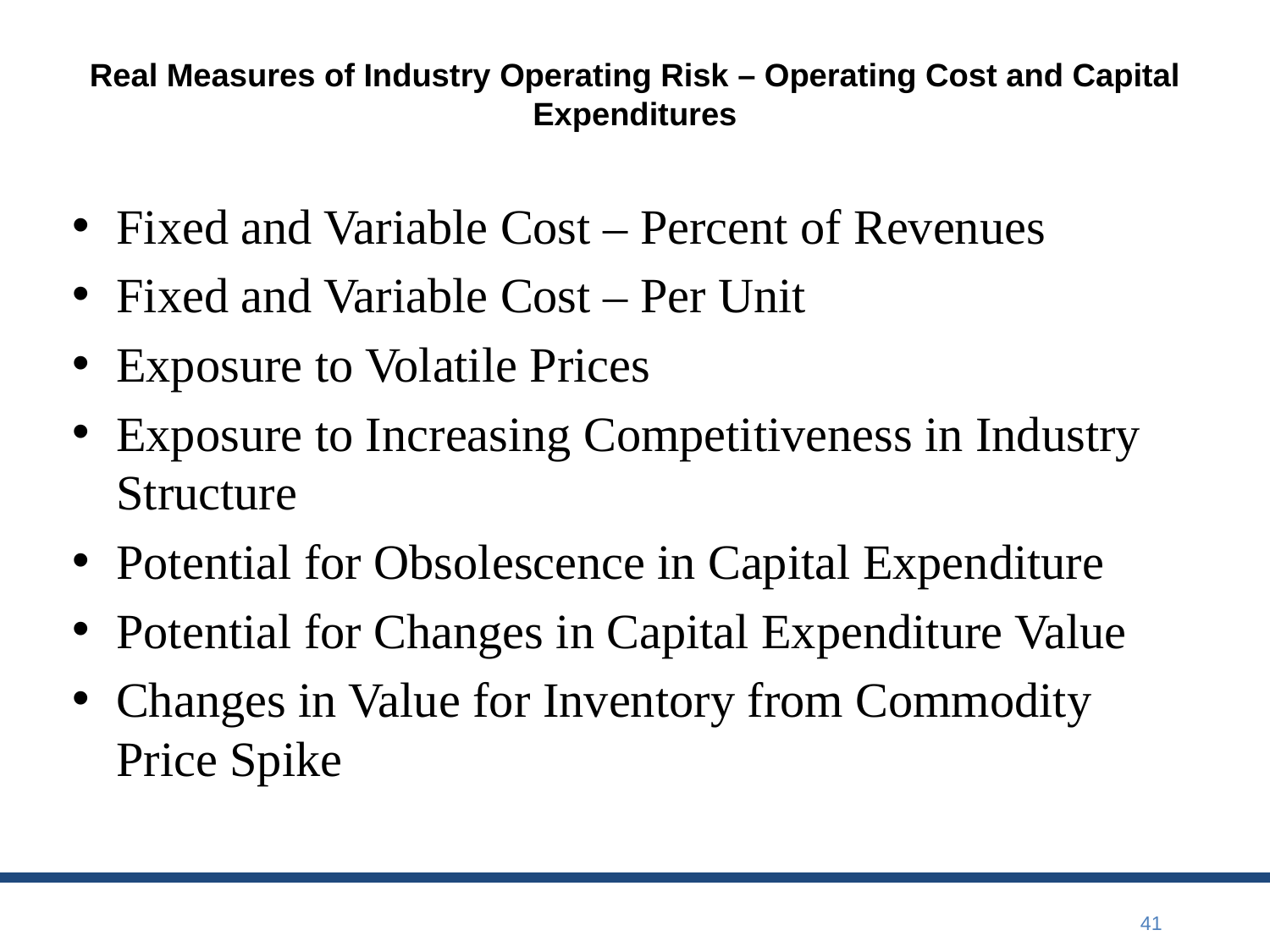

# Real Measures of Industry Operating Risk – Operating Cost and Capital Expenditures
Fixed and Variable Cost – Percent of Revenues
Fixed and Variable Cost – Per Unit
Exposure to Volatile Prices
Exposure to Increasing Competitiveness in Industry Structure
Potential for Obsolescence in Capital Expenditure
Potential for Changes in Capital Expenditure Value
Changes in Value for Inventory from Commodity Price Spike